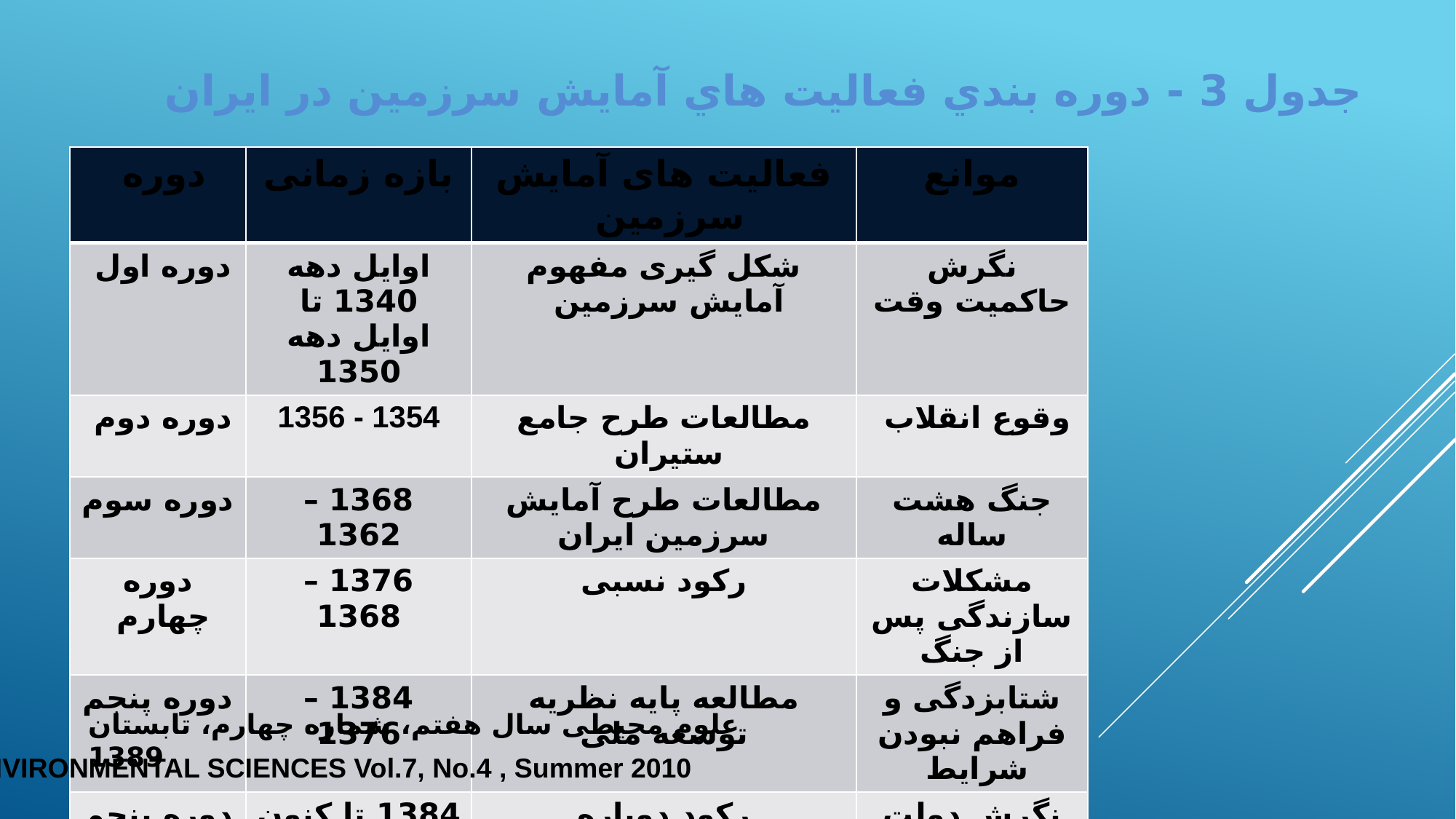

جدول 3 - دوره بندي فعالیت هاي آمایش سرزمین در ایران
| دوره | بازه زمانی | فعالیت های آمایش سرزمین | موانع |
| --- | --- | --- | --- |
| دوره اول | اوایل دهه 1340 تا اوایل دهه 1350 | شکل گیری مفهوم آمایش سرزمین | نگرش حاکمیت وقت |
| دوره دوم | 1356 - 1354 | مطالعات طرح جامع ستیران | وقوع انقلاب |
| دوره سوم | 1368 – 1362 | مطالعات طرح آمایش سرزمین ایران | جنگ هشت ساله |
| دوره چهارم | 1376 – 1368 | رکود نسبی | مشکلات سازندگی پس از جنگ |
| دوره پنجم | 1384 – 1376 | مطالعه پایه نظریه توسعه ملی | شتابزدگی و فراهم نبودن شرایط |
| دوره پنجم | 1384 تا کنون | رکود دوباره | نگرش دولت فعلی |
علوم محیطی سال هفتم، شماره چهارم، تابستان 1389
ENVIRONMENTAL SCIENCES Vol.7, No.4 , Summer 2010